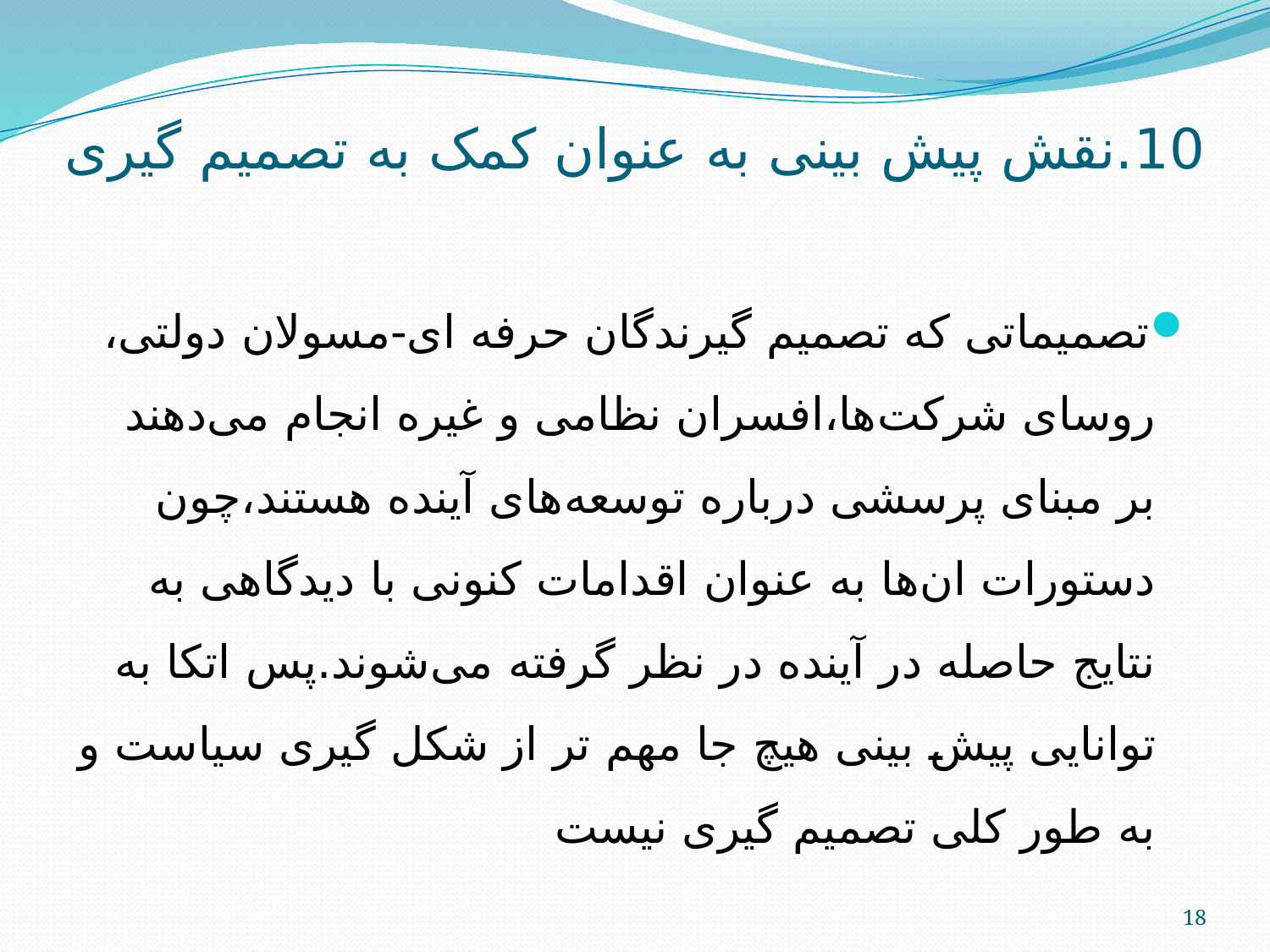

# 10.نقش پیش بینی به عنوان کمک به تصمیم گیری
تصمیماتی که تصمیم گیرندگان حرفه ای-مسولان دولتی، روسای شرکت‌ها،افسران نظامی و غیره انجام می‌دهند بر مبنای پرسشی درباره توسعه‌های آینده هستند،چون دستورات ان‌ها به عنوان اقدامات کنونی با دیدگاهی به نتایج حاصله در آینده در نظر گرفته می‌شوند.پس اتکا به توانایی پیش بینی هیچ جا مهم تر از شکل گیری سیاست و به طور کلی تصمیم گیری نیست
18